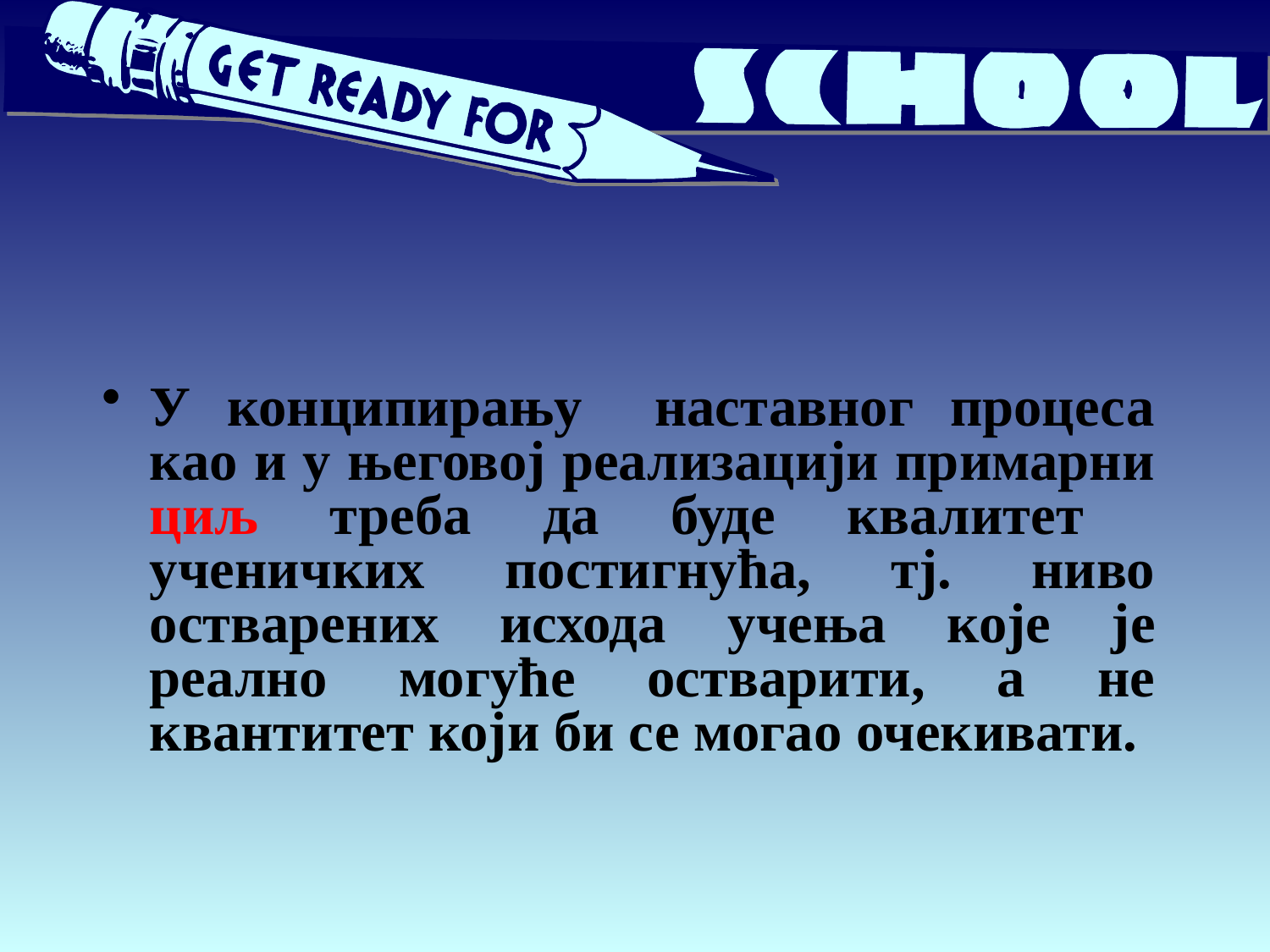

У конципирању  наставног процеса као и у његовој реализацији примарни циљ треба да буде квалитет  ученичких постигнућа, тј. ниво остварених исхода учења које је реално могуће остварити, а не квантитет који би се могао очекивати.